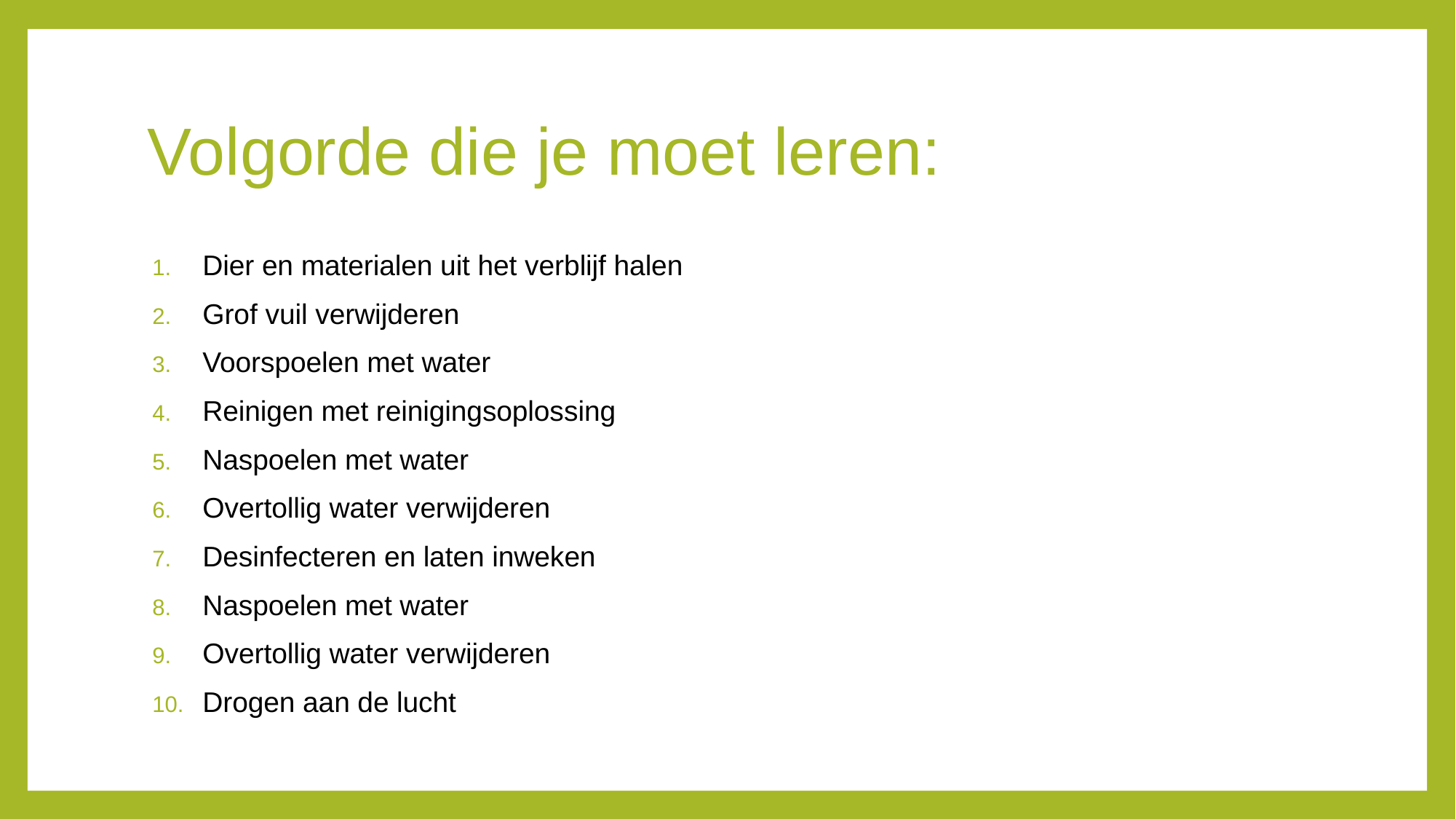

# Volgorde die je moet leren:
Dier en materialen uit het verblijf halen
Grof vuil verwijderen
Voorspoelen met water
Reinigen met reinigingsoplossing
Naspoelen met water
Overtollig water verwijderen
Desinfecteren en laten inweken
Naspoelen met water
Overtollig water verwijderen
Drogen aan de lucht